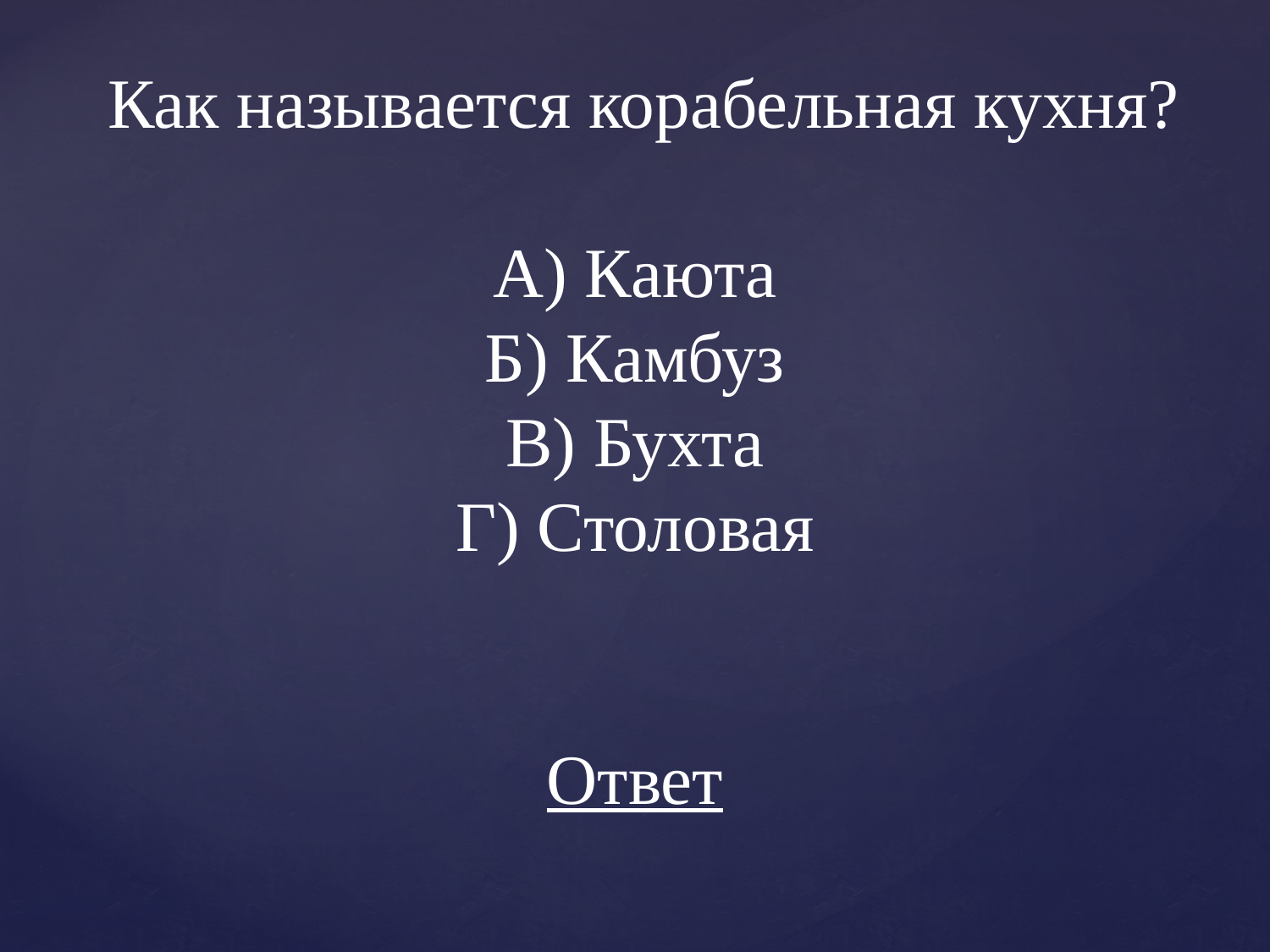

# Как называется корабельная кухня? А) Каюта Б) Камбуз В) Бухта Г) Столовая Ответ